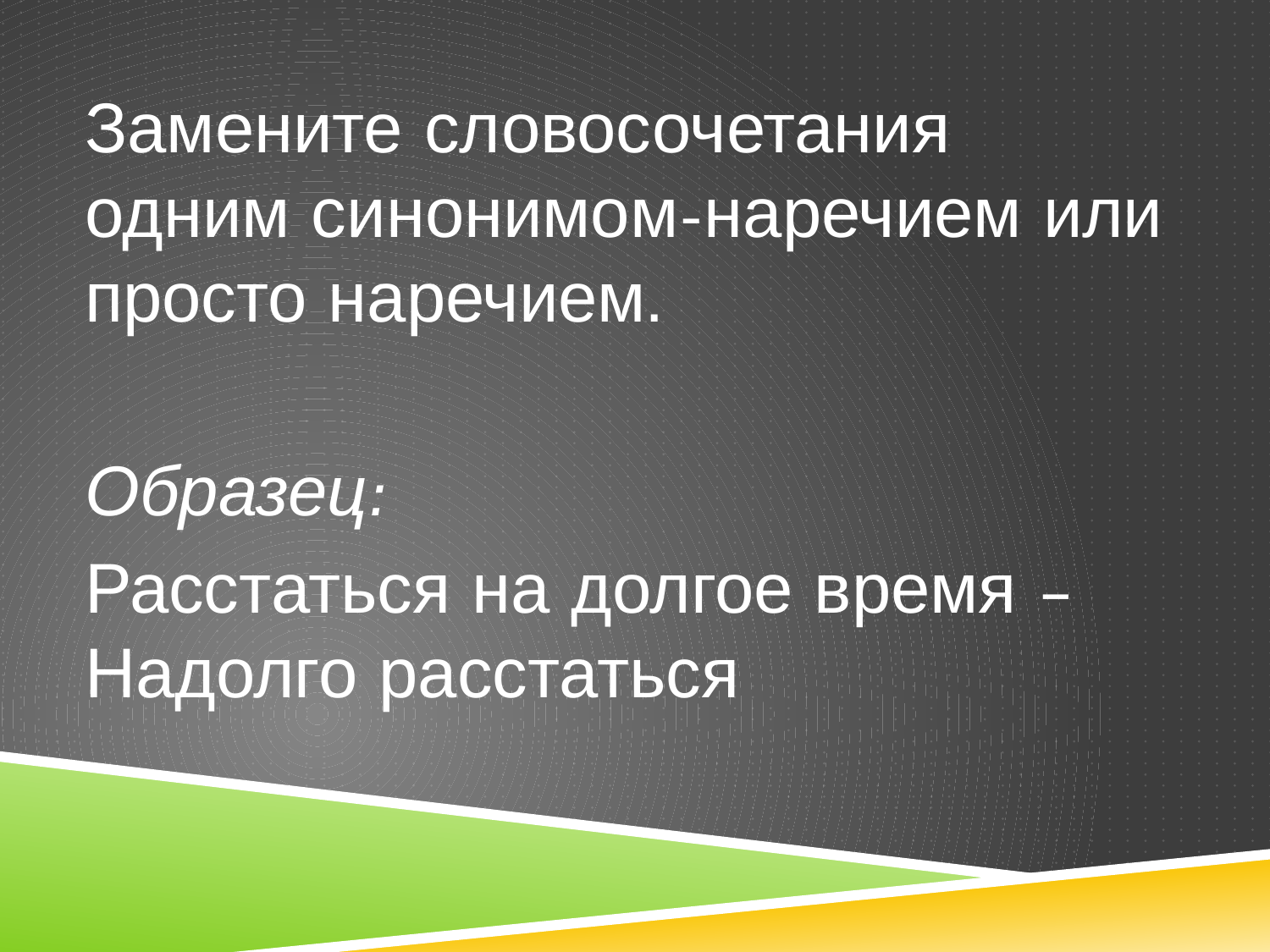

Замените словосочетания одним синонимом-наречием или просто наречием.

Образец:
Расстаться на долгое время – Надолго расстаться